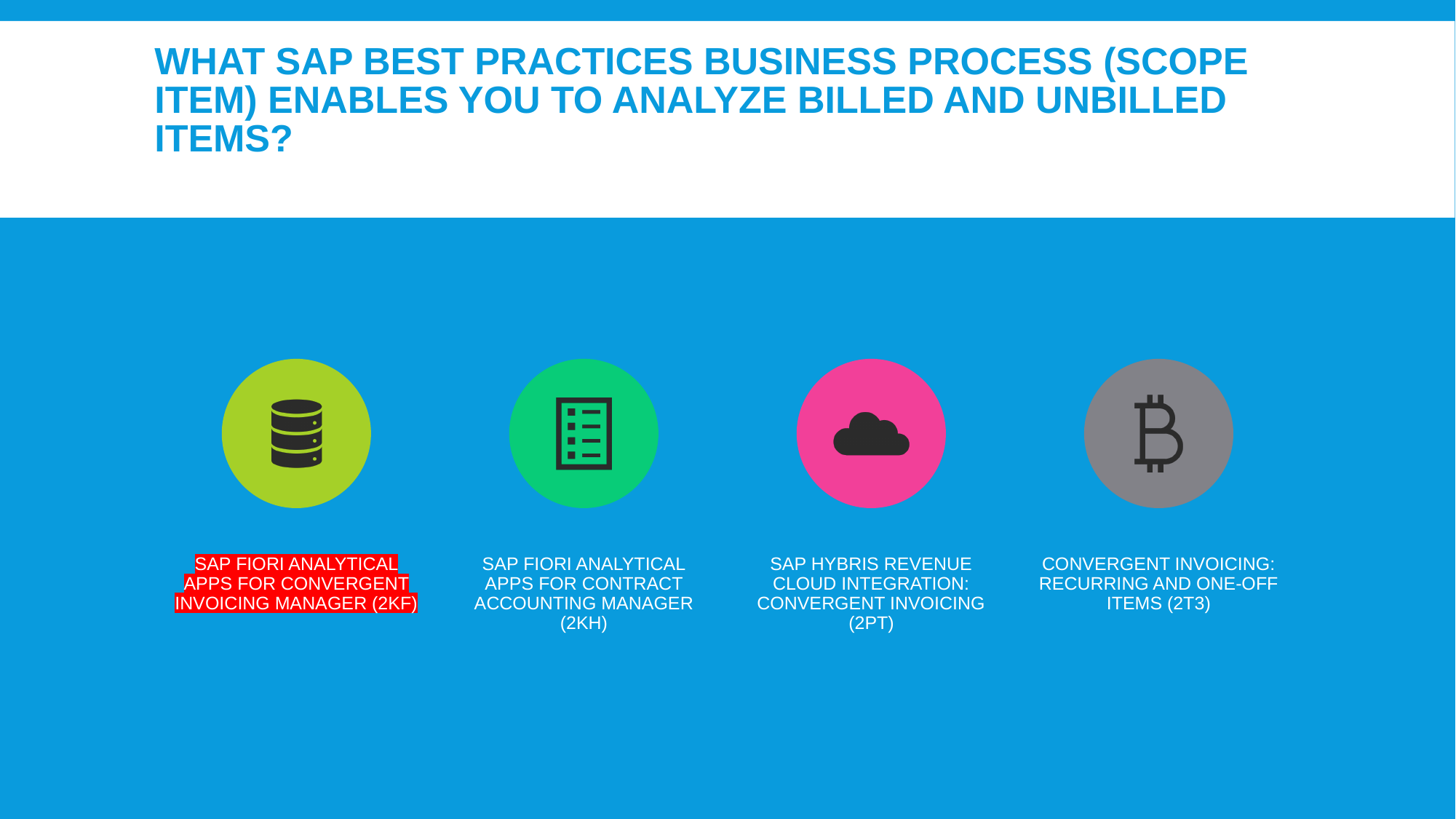

# What SAP Best Practices business process (scope item) enables you to analyze billed and unbilled items?
SAP Fiori Analytical Apps for Convergent Invoicing Manager (2KF)
SAP Fiori Analytical Apps for Contract Accounting Manager (2KH)
SAP Hybris Revenue Cloud Integration: Convergent Invoicing (2PT)
Convergent Invoicing: Recurring and One-Off Items (2T3)